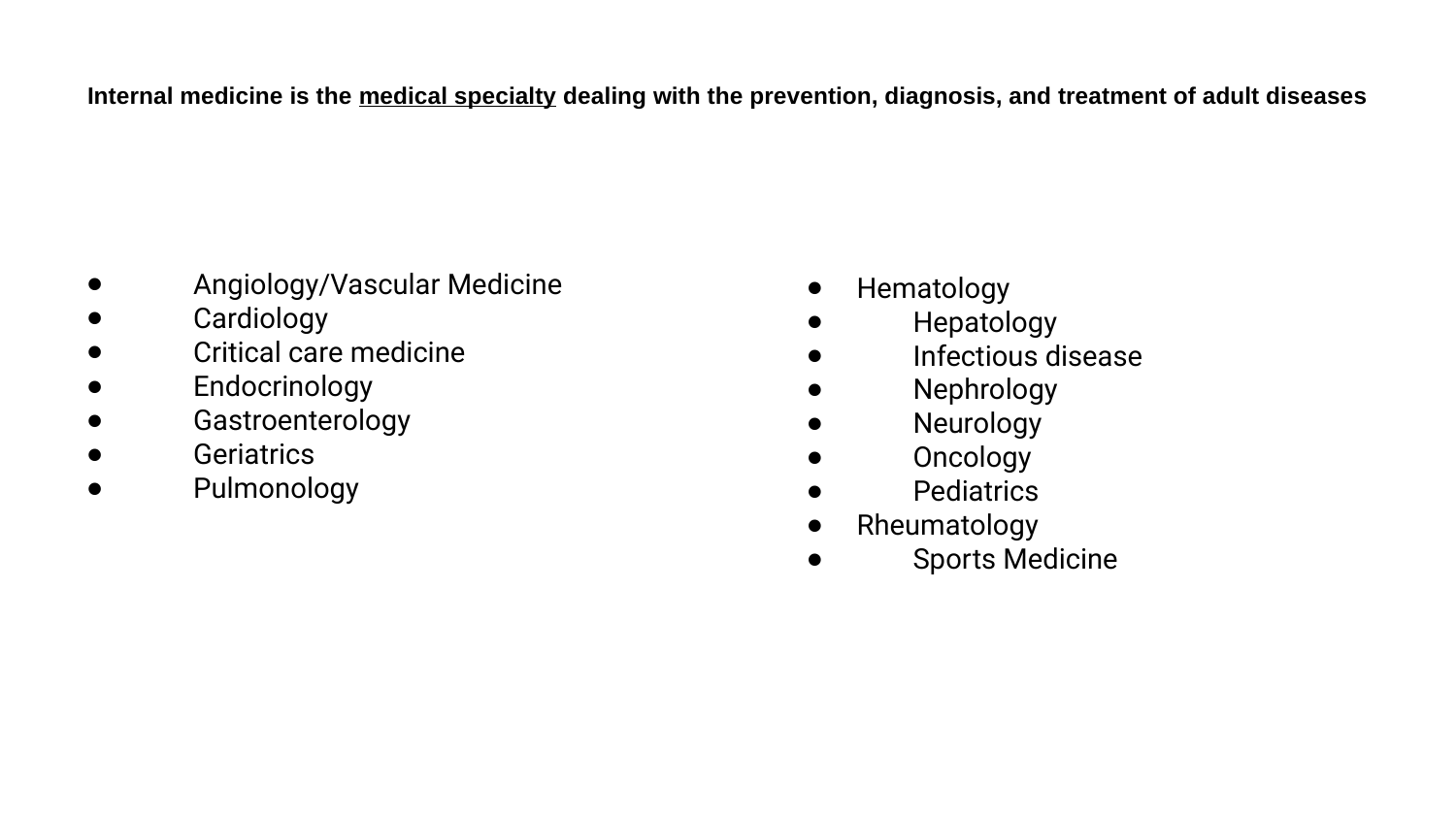

# Internal medicine is the medical specialty dealing with the prevention, diagnosis, and treatment of adult diseases

        Angiology/Vascular Medicine
        Cardiology
        Critical care medicine
        Endocrinology
        Gastroenterology
        Geriatrics
        Pulmonology

Hematology
        Hepatology
        Infectious disease
        Nephrology
        Neurology
        Oncology
        Pediatrics
Rheumatology
        Sports Medicine